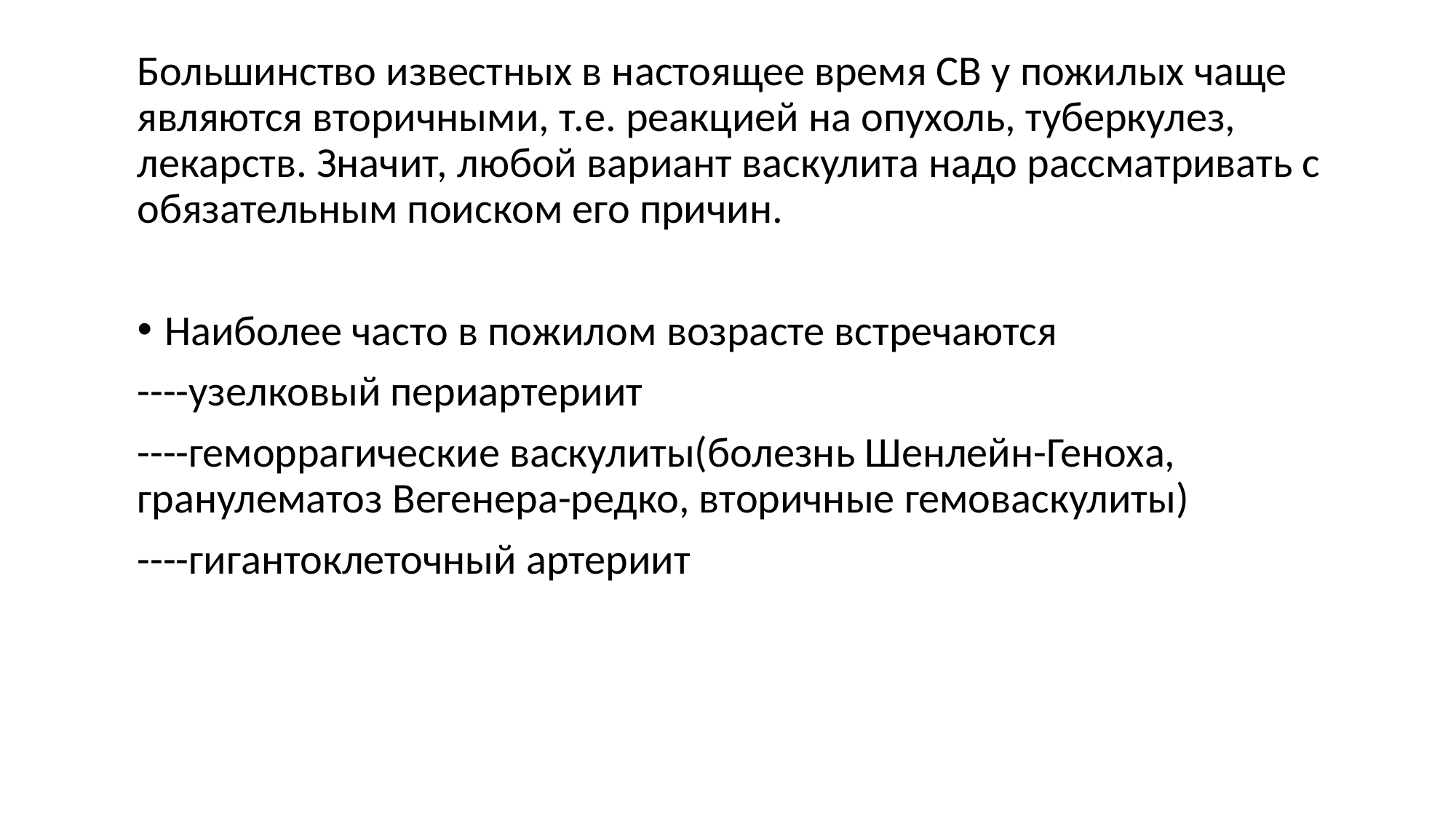

Большинство известных в настоящее время СВ у пожилых чаще являются вторичными, т.е. реакцией на опухоль, туберкулез, лекарств. Значит, любой вариант васкулита надо рассматривать с обязательным поиском его причин.

Наиболее часто в пожилом возрасте встречаются
----узелковый периартериит
----геморрагические васкулиты(болезнь Шенлейн-Геноха, гранулематоз Вегенера-редко, вторичные гемоваскулиты)
----гигантоклеточный артериит
#